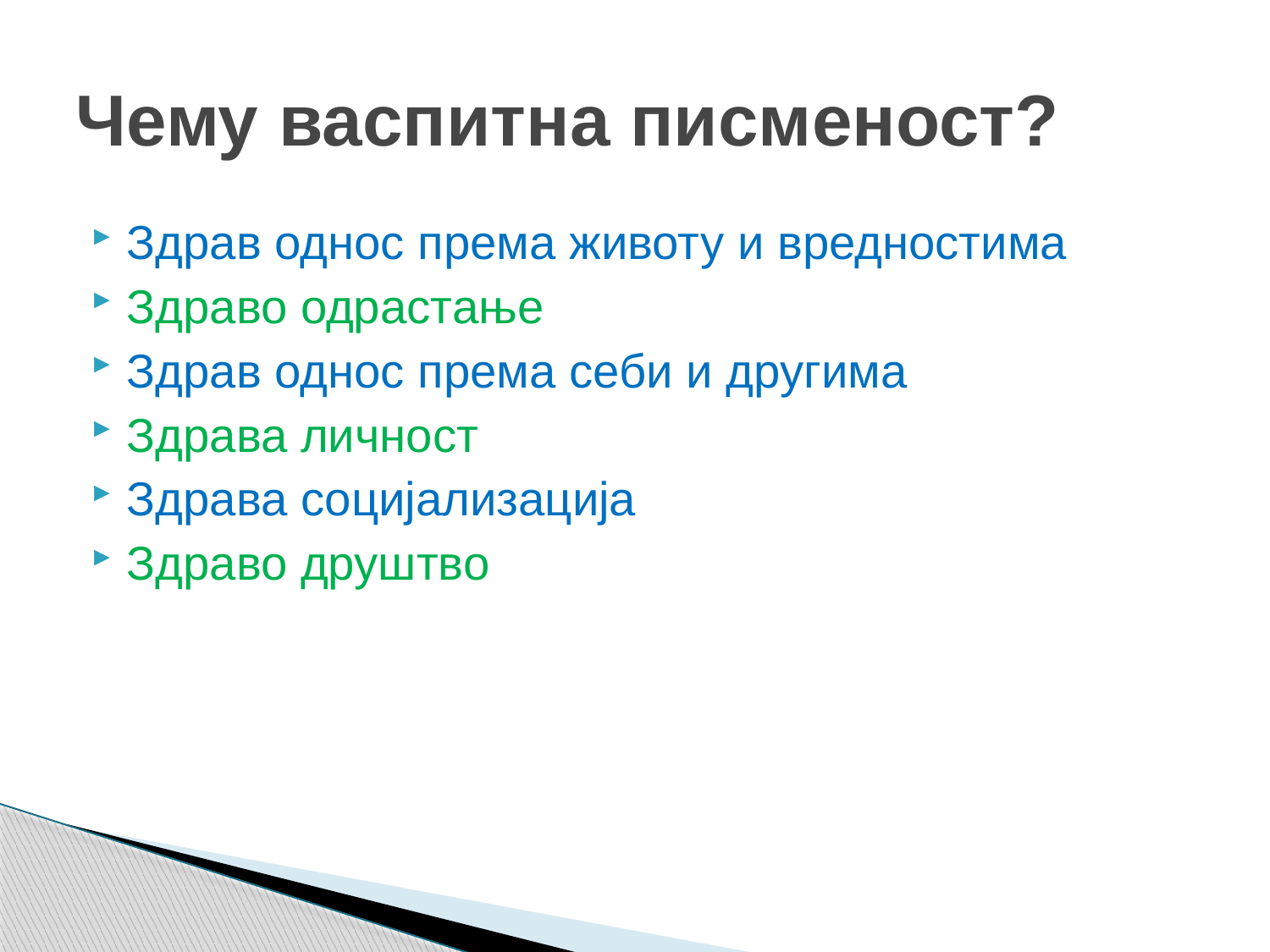

# Чему васпитна писменост?
Здрав однос према животу и вредностима
Здраво одрастање
Здрав однос према себи и другима
Здрава личност
Здрава социјализација
Здраво друштво